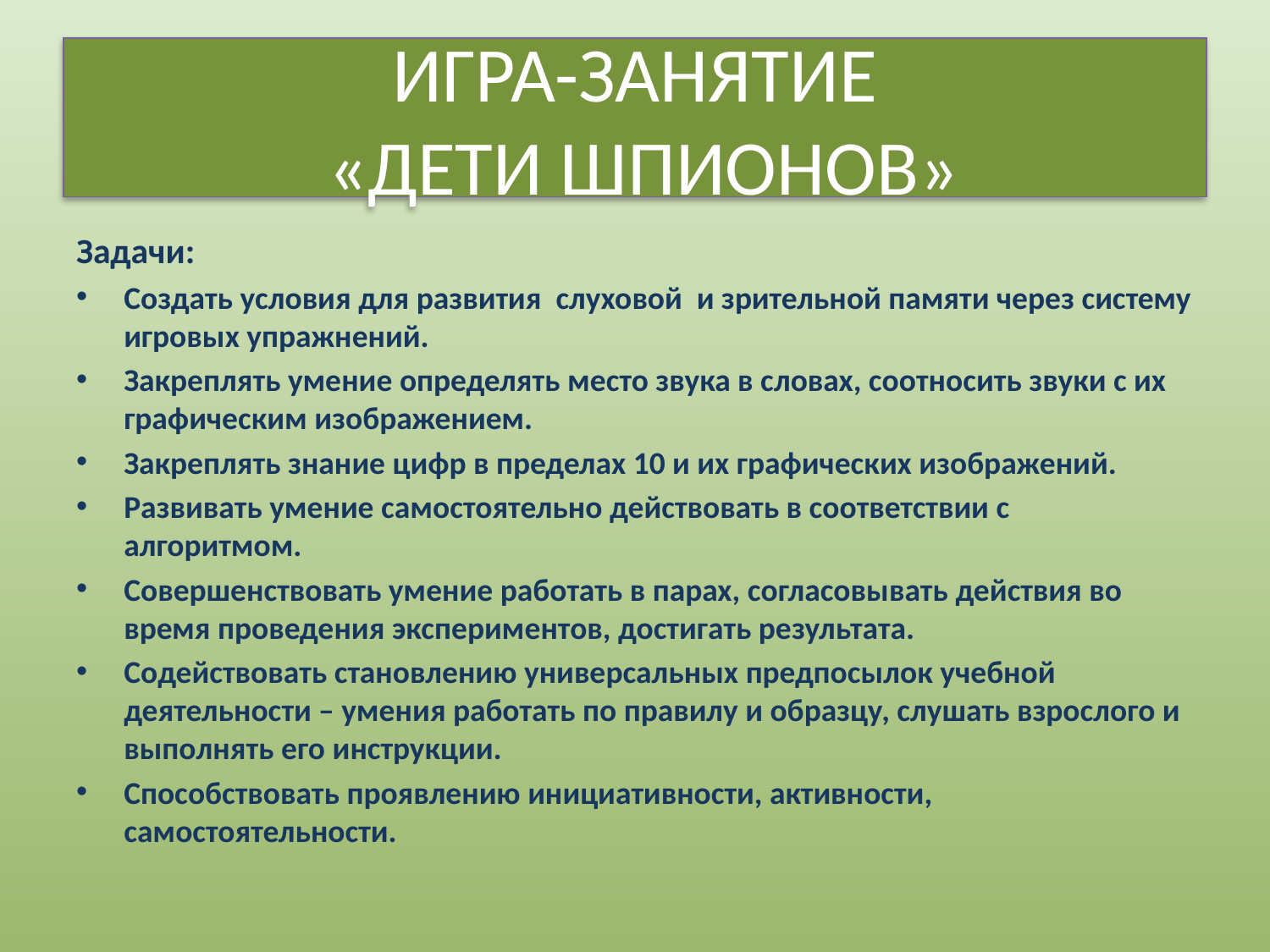

# ИГРА-ЗАНЯТИЕ «ДЕТИ ШПИОНОВ»
Задачи:
Создать условия для развития  слуховой  и зрительной памяти через систему игровых упражнений.
Закреплять умение определять место звука в словах, соотносить звуки с их графическим изображением.
Закреплять знание цифр в пределах 10 и их графических изображений.
Развивать умение самостоятельно действовать в соответствии с алгоритмом.
Совершенствовать умение работать в парах, согласовывать действия во время проведения экспериментов, достигать результата.
Содействовать становлению универсальных предпосылок учебной деятельности – умения работать по правилу и образцу, слушать взрослого и выполнять его инструкции.
Способствовать проявлению инициативности, активности, самостоятельности.